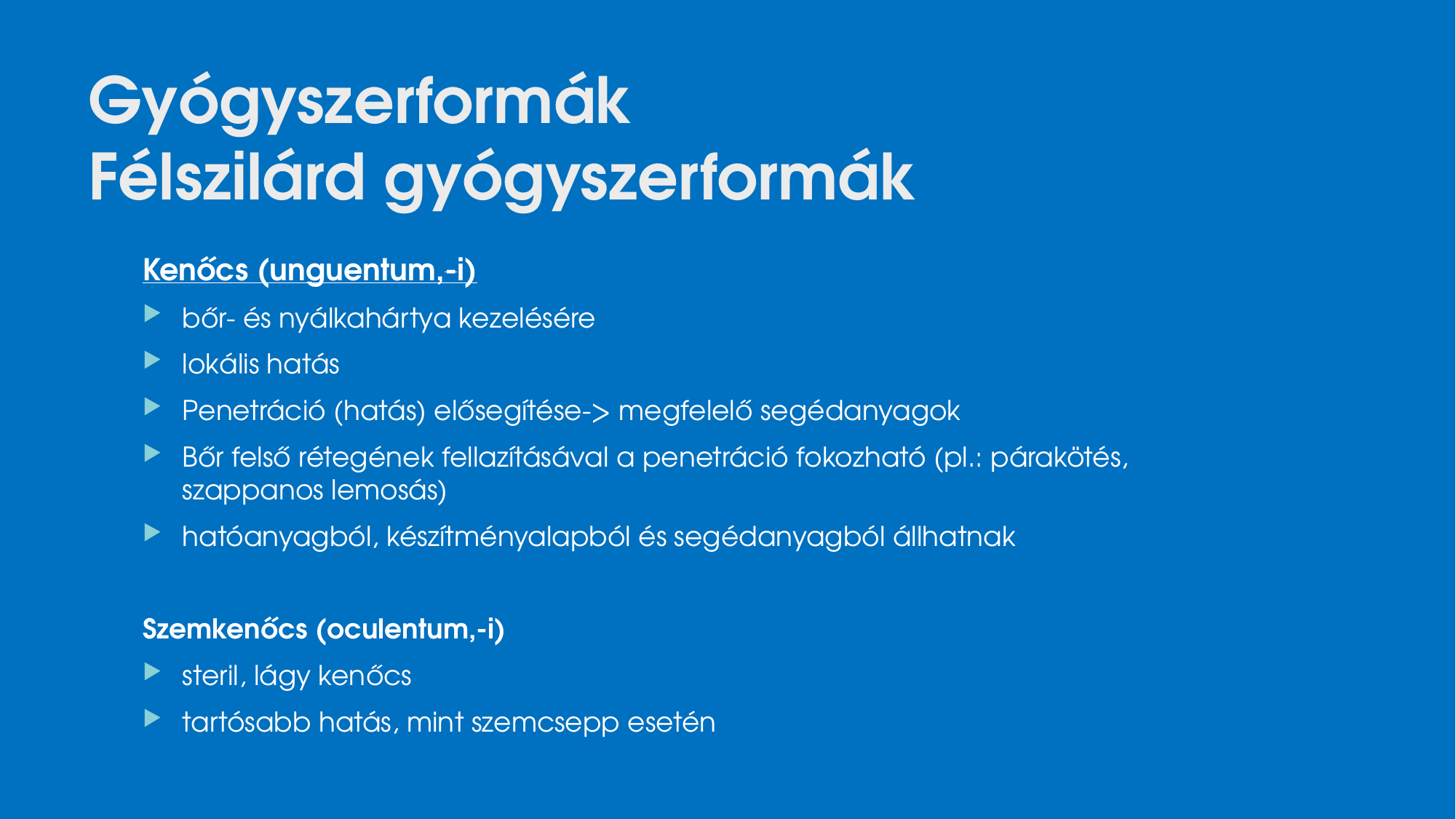

# Gyógyszerformák Félszilárd gyógyszerformák
Kenőcs (unguentum,-i)
bőr- és nyálkahártya kezelésére
lokális hatás
Penetráció (hatás) elősegítése-> megfelelő segédanyagok
Bőr felső rétegének fellazításával a penetráció fokozható (pl.: párakötés, szappanos lemosás)
hatóanyagból, készítményalapból és segédanyagból állhatnak

Szemkenőcs (oculentum,-i)
steril, lágy kenőcs
tartósabb hatás, mint szemcsepp esetén